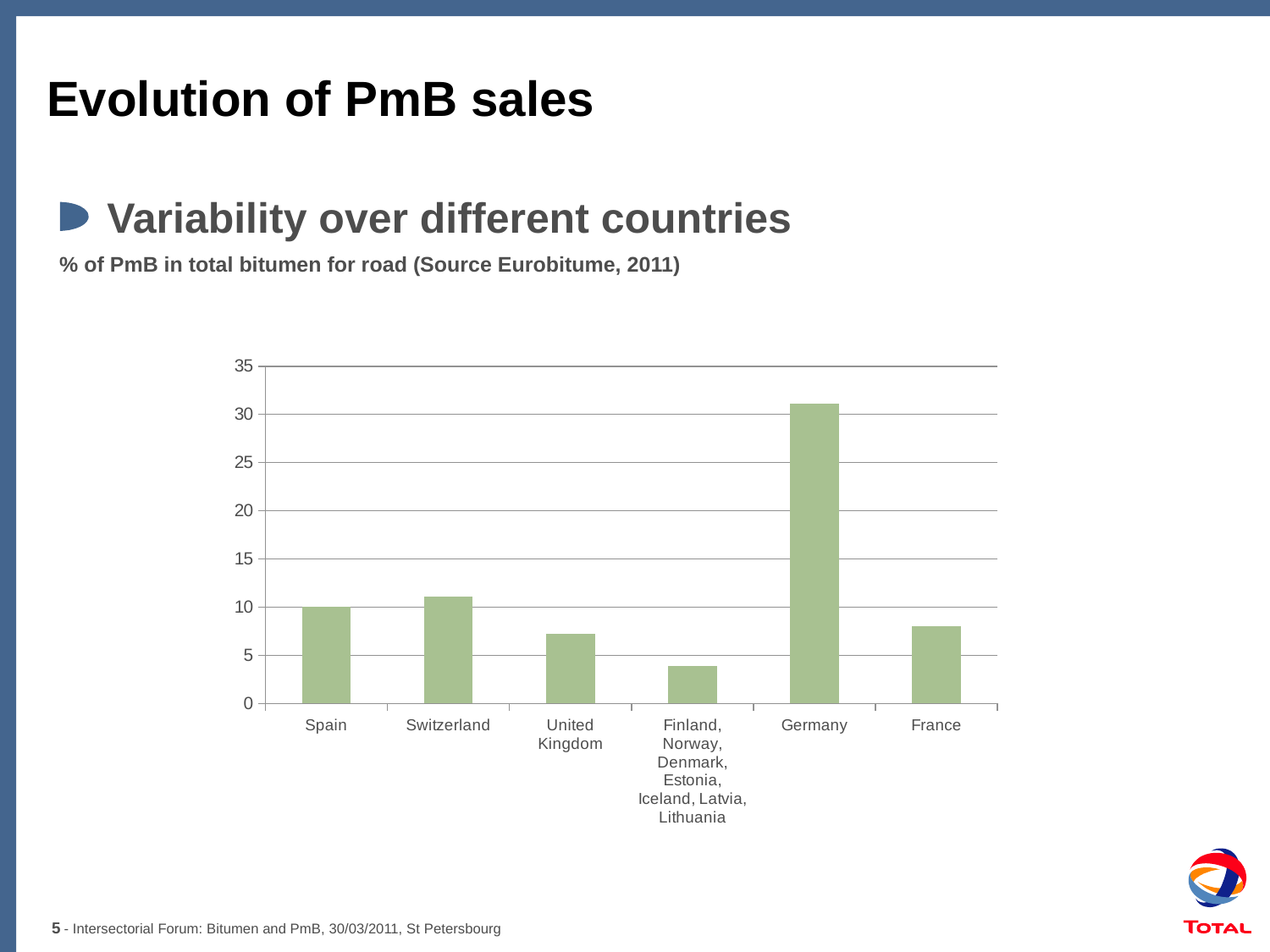

# Evolution of PmB sales
Variability over different countries
% of PmB in total bitumen for road (Source Eurobitume, 2011)

### Chart

| Category |  |
|---|---|
| Spain | 10.02949852507375 |
| Switzerland | 11.111111111111105 |
| United Kingdom | 7.23781388478582 |
| Finland, Norway, Denmark, Estonia, Iceland, Latvia, Lithuania | 3.8789759503491066 |
| Germany | 31.095890410958905 |
| France | 8.0 |
5
- Intersectorial Forum: Bitumen and PmB, 30/03/2011, St Petersbourg